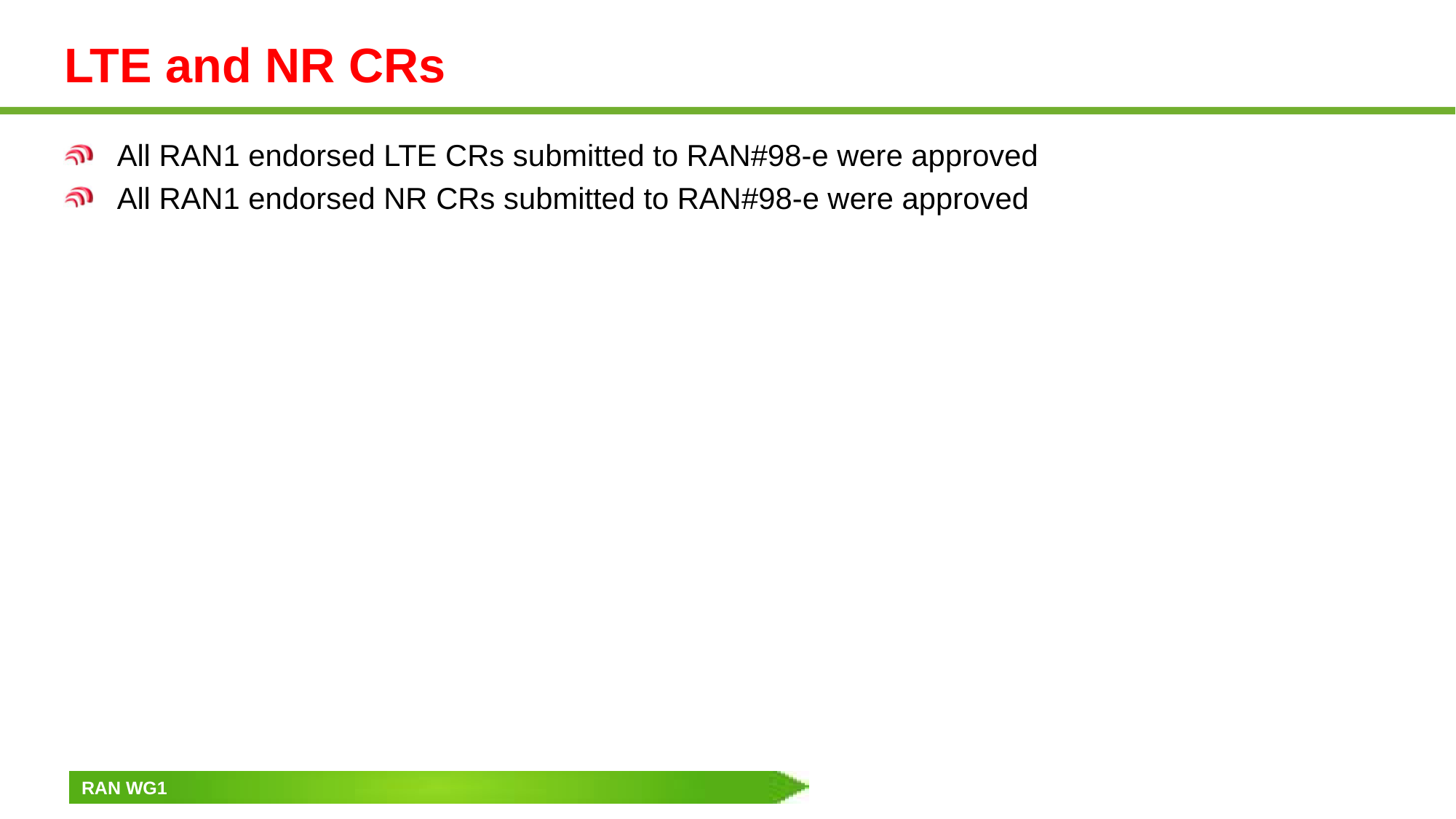

# LTE and NR CRs
All RAN1 endorsed LTE CRs submitted to RAN#98-e were approved
All RAN1 endorsed NR CRs submitted to RAN#98-e were approved